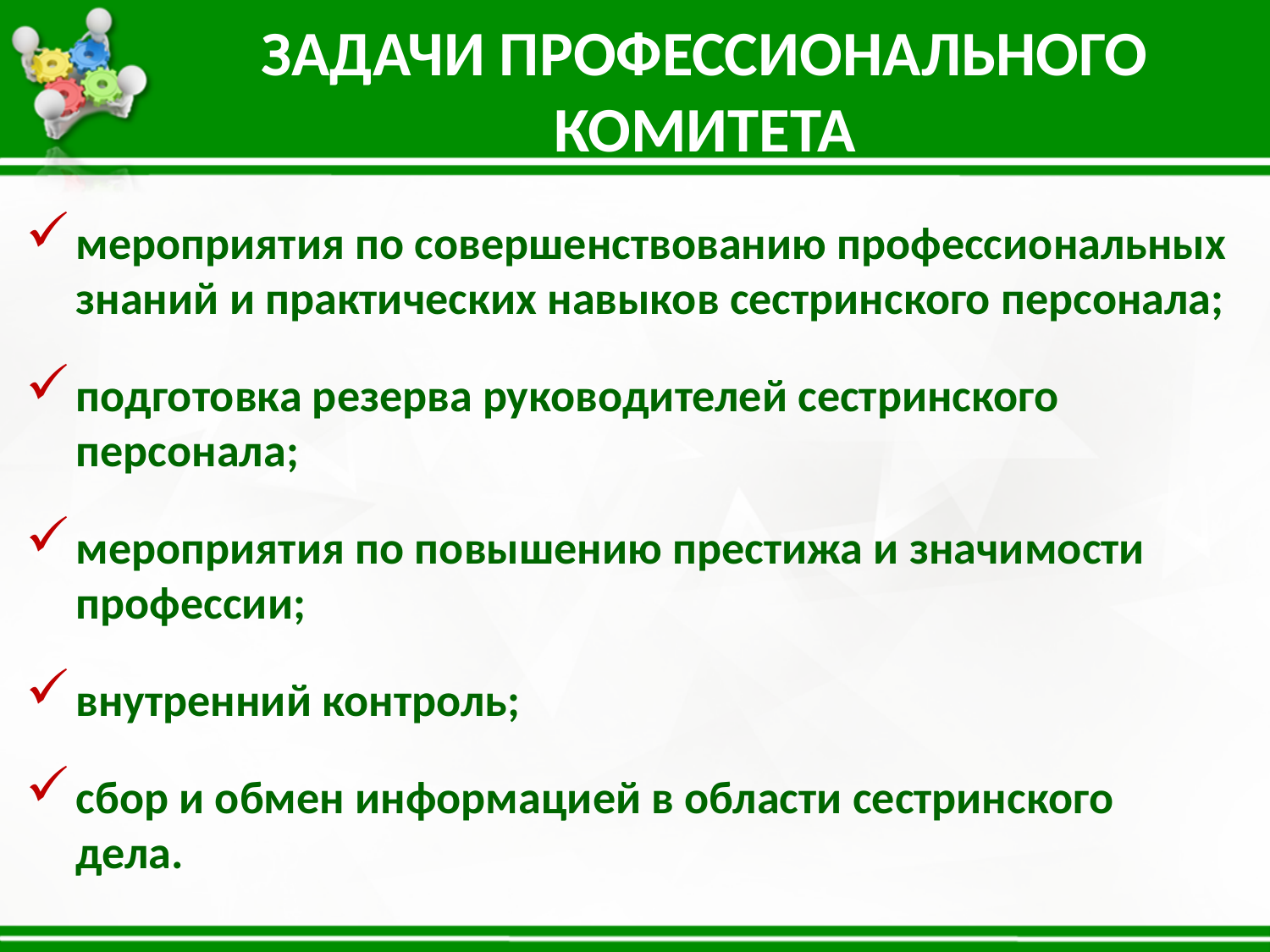

ЗАДАЧИ ПРОФЕССИОНАЛЬНОГО КОМИТЕТА
мероприятия по совершенствованию профессиональных знаний и практических навыков сестринского персонала;
подготовка резерва руководителей сестринского персонала;
мероприятия по повышению престижа и значимости профессии;
внутренний контроль;
сбор и обмен информацией в области сестринского дела.